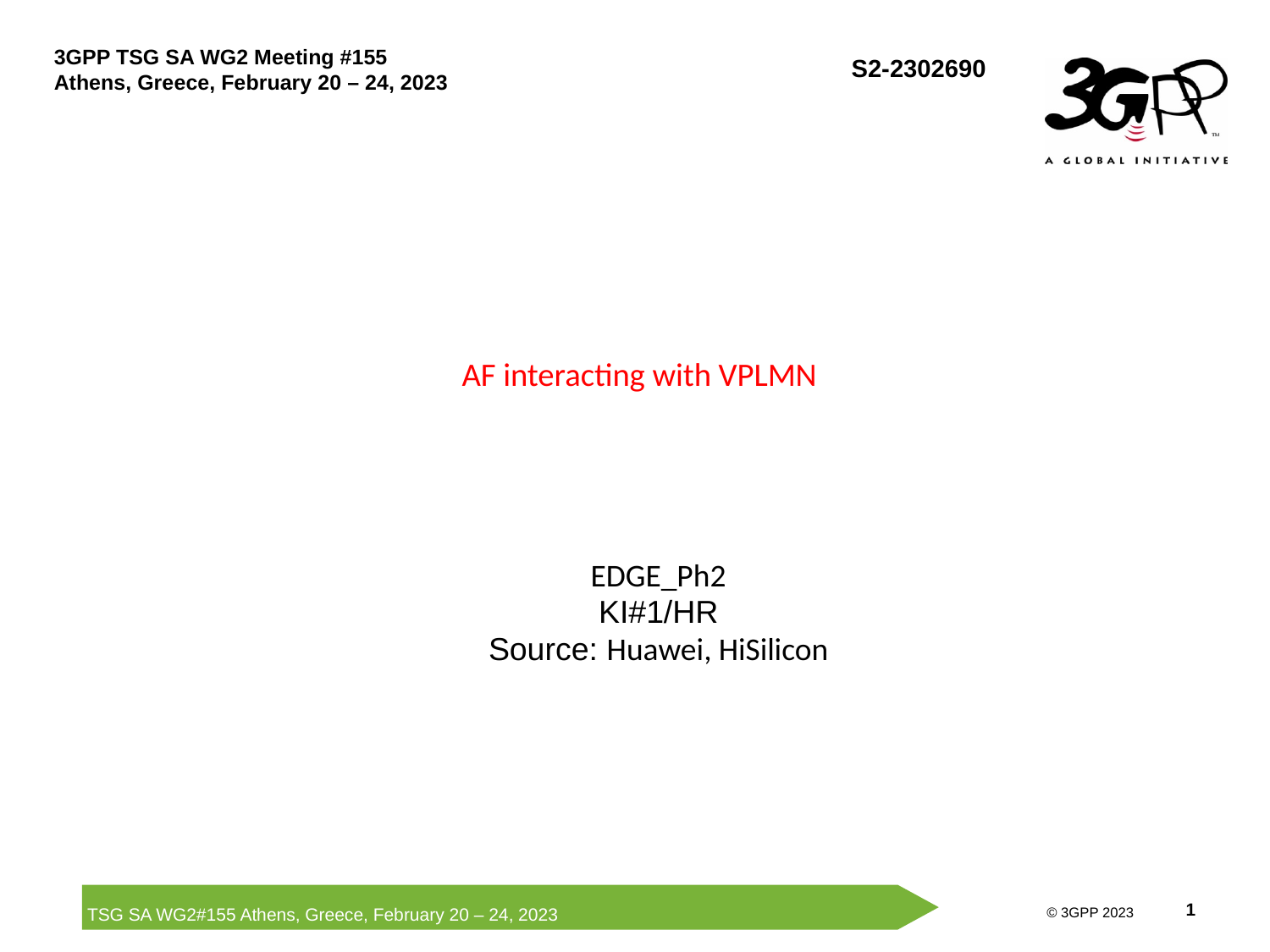

# AF interacting with VPLMN
EDGE_Ph2
KI#1/HR
Source: Huawei, HiSilicon